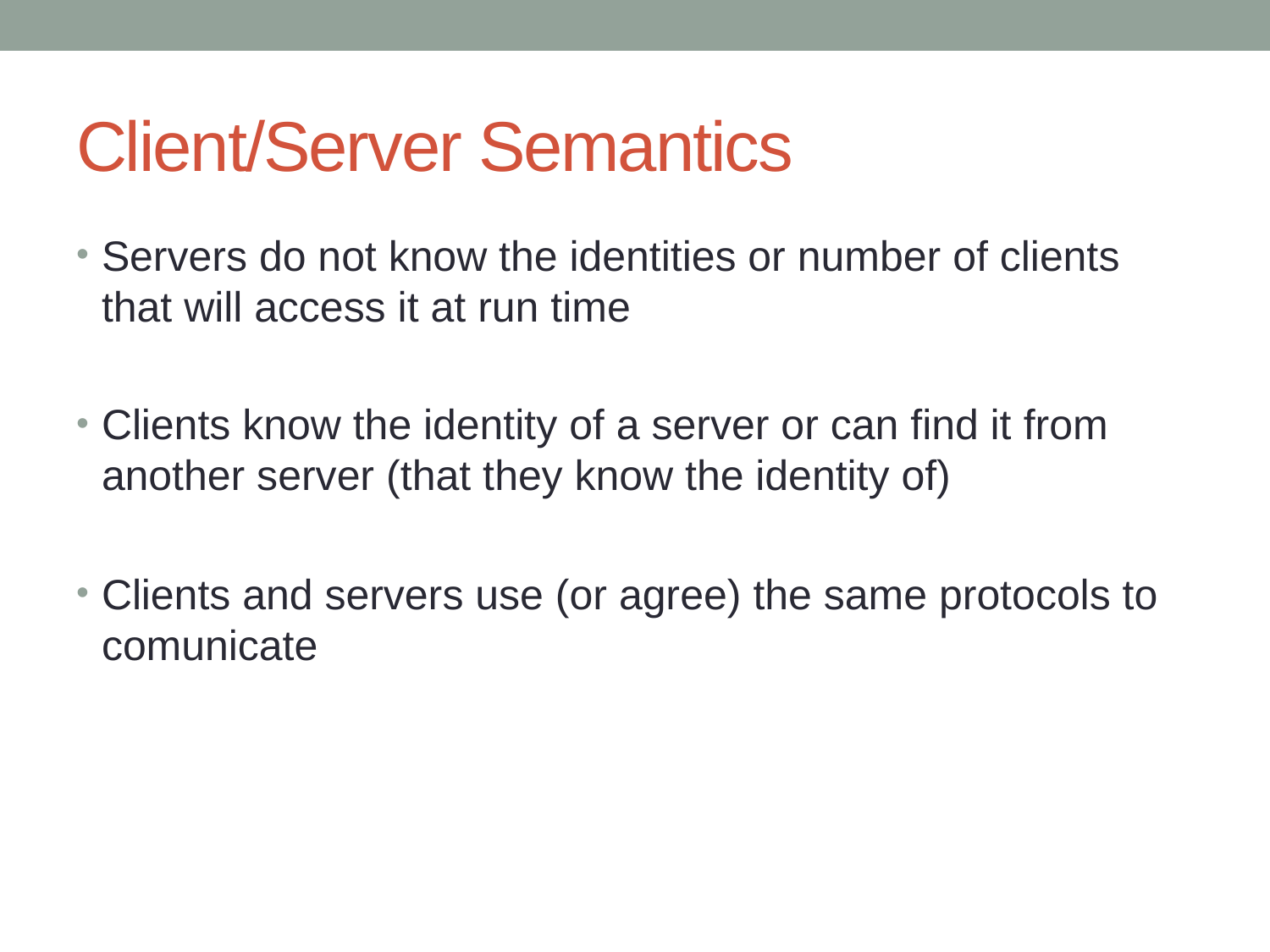

# Client/Server Semantics
Servers do not know the identities or number of clients that will access it at run time

Clients know the identity of a server or can find it from another server (that they know the identity of)

Clients and servers use (or agree) the same protocols to comunicate